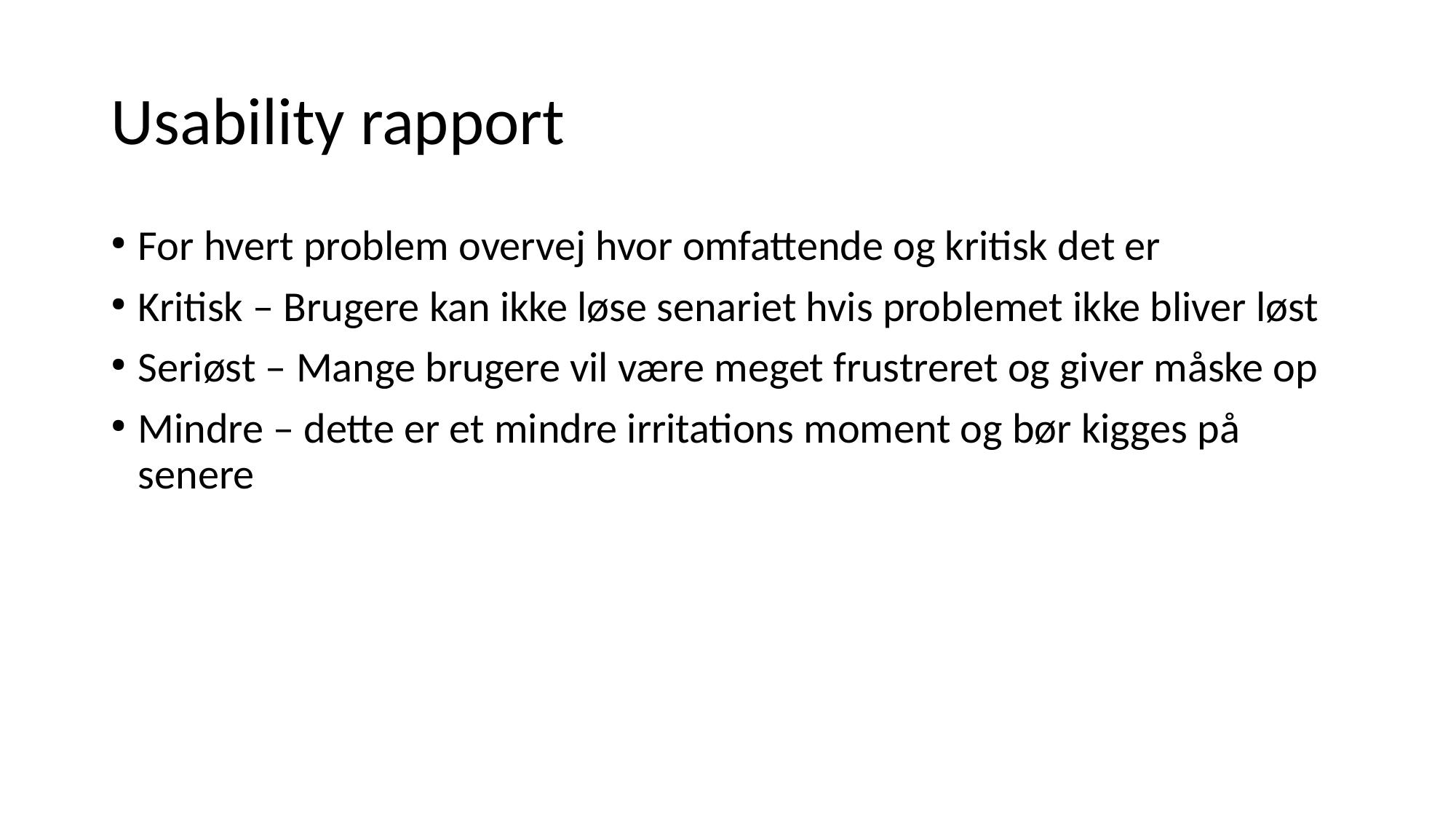

Usability rapport
For hvert problem overvej hvor omfattende og kritisk det er
Kritisk – Brugere kan ikke løse senariet hvis problemet ikke bliver løst
Seriøst – Mange brugere vil være meget frustreret og giver måske op
Mindre – dette er et mindre irritations moment og bør kigges på senere